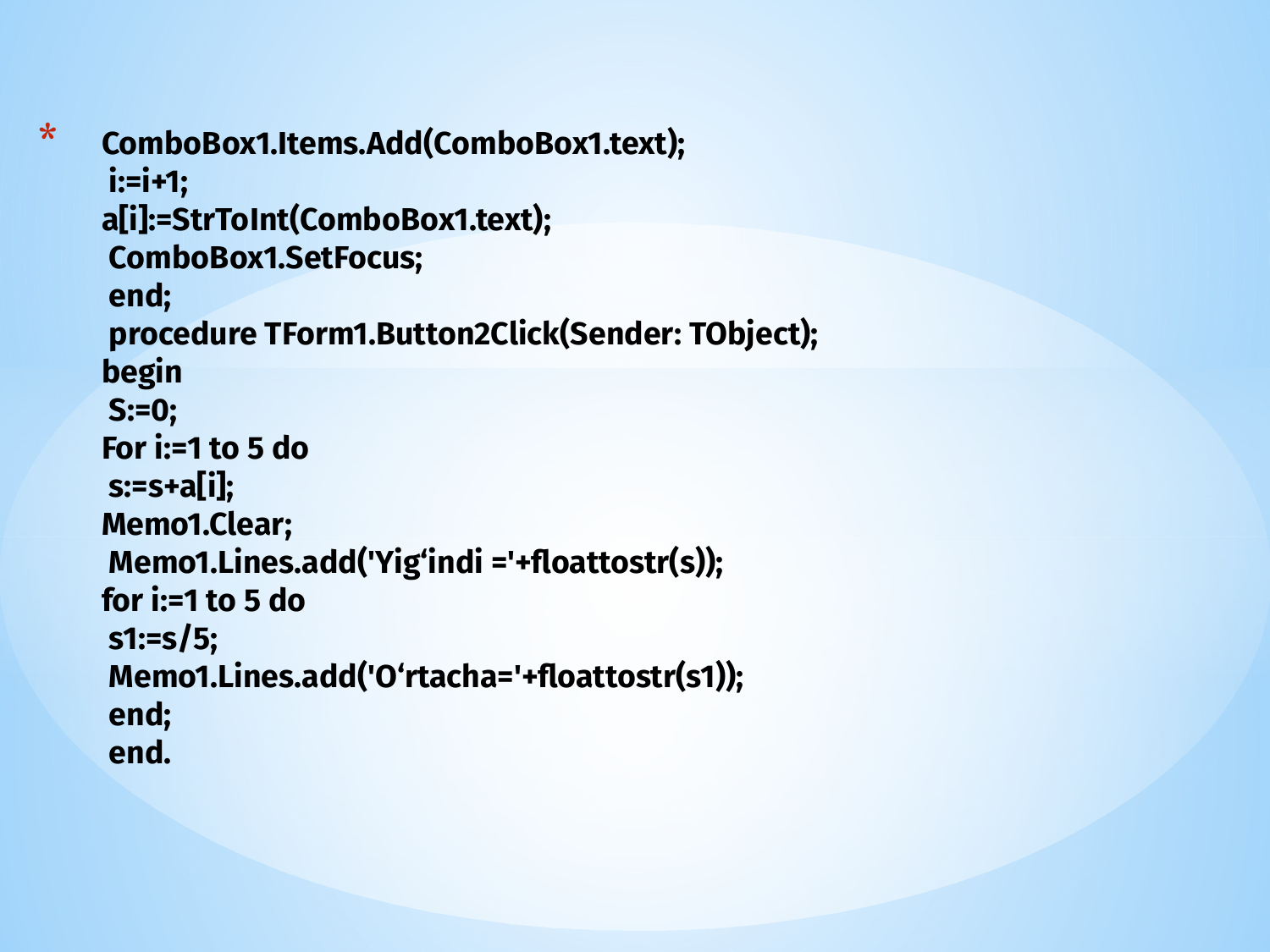

# ComboBox1.Items.Add(ComboBox1.text); i:=i+1; a[i]:=StrToInt(ComboBox1.text); ComboBox1.SetFocus; end; procedure TForm1.Button2Click(Sender: TObject); begin S:=0; For i:=1 to 5 do s:=s+a[i]; Memo1.Clear; Memo1.Lines.add('Yig‘indi ='+floattostr(s)); for i:=1 to 5 do s1:=s/5; Memo1.Lines.add('O‘rtacha='+floattostr(s1)); end; end.